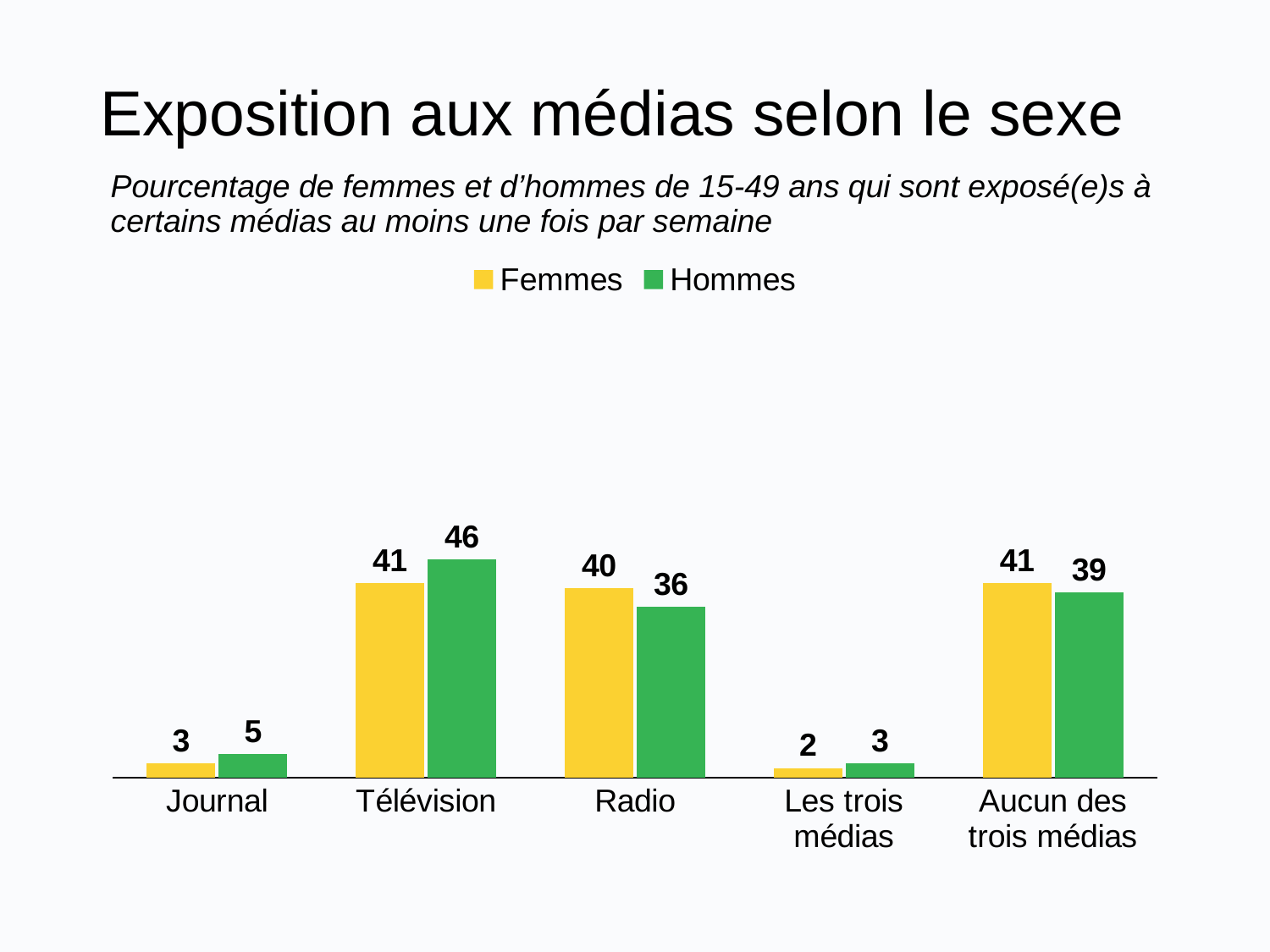

# Exposition aux médias selon le sexe
Pourcentage de femmes et d’hommes de 15-49 ans qui sont exposé(e)s à certains médias au moins une fois par semaine

### Chart

| Category | Femmes | Hommes |
|---|---|---|
| Journal | 3.0 | 5.0 |
| Télévision | 41.0 | 46.0 |
| Radio | 40.0 | 36.0 |
| Les trois médias | 2.0 | 3.0 |
| Aucun des trois médias | 41.0 | 39.0 |